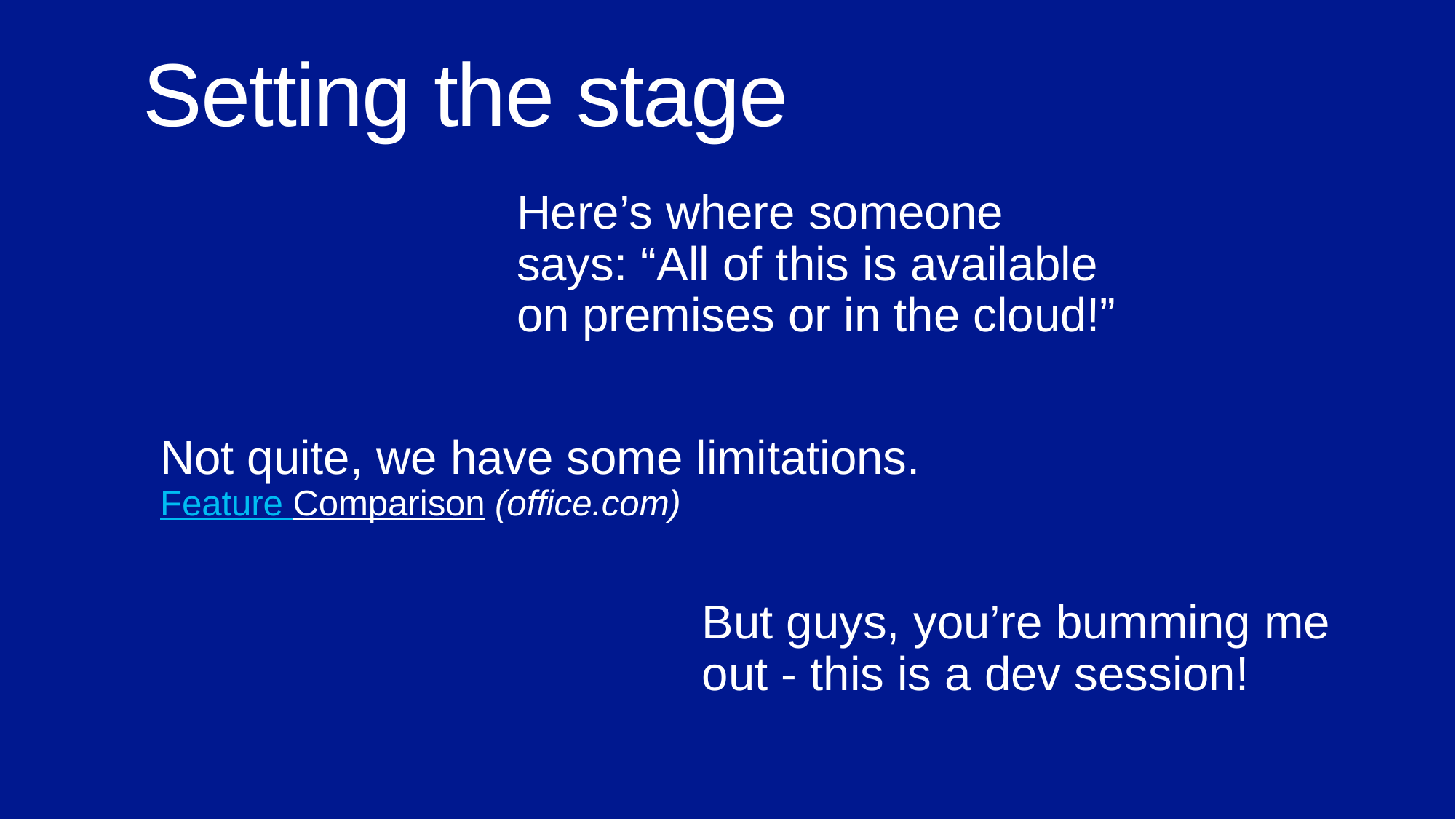

# Setting the stage
Here’s where someone says: “All of this is available on premises or in the cloud!”

Not quite, we have some limitations. Feature Comparison (office.com)
But guys, you’re bumming me out - this is a dev session!